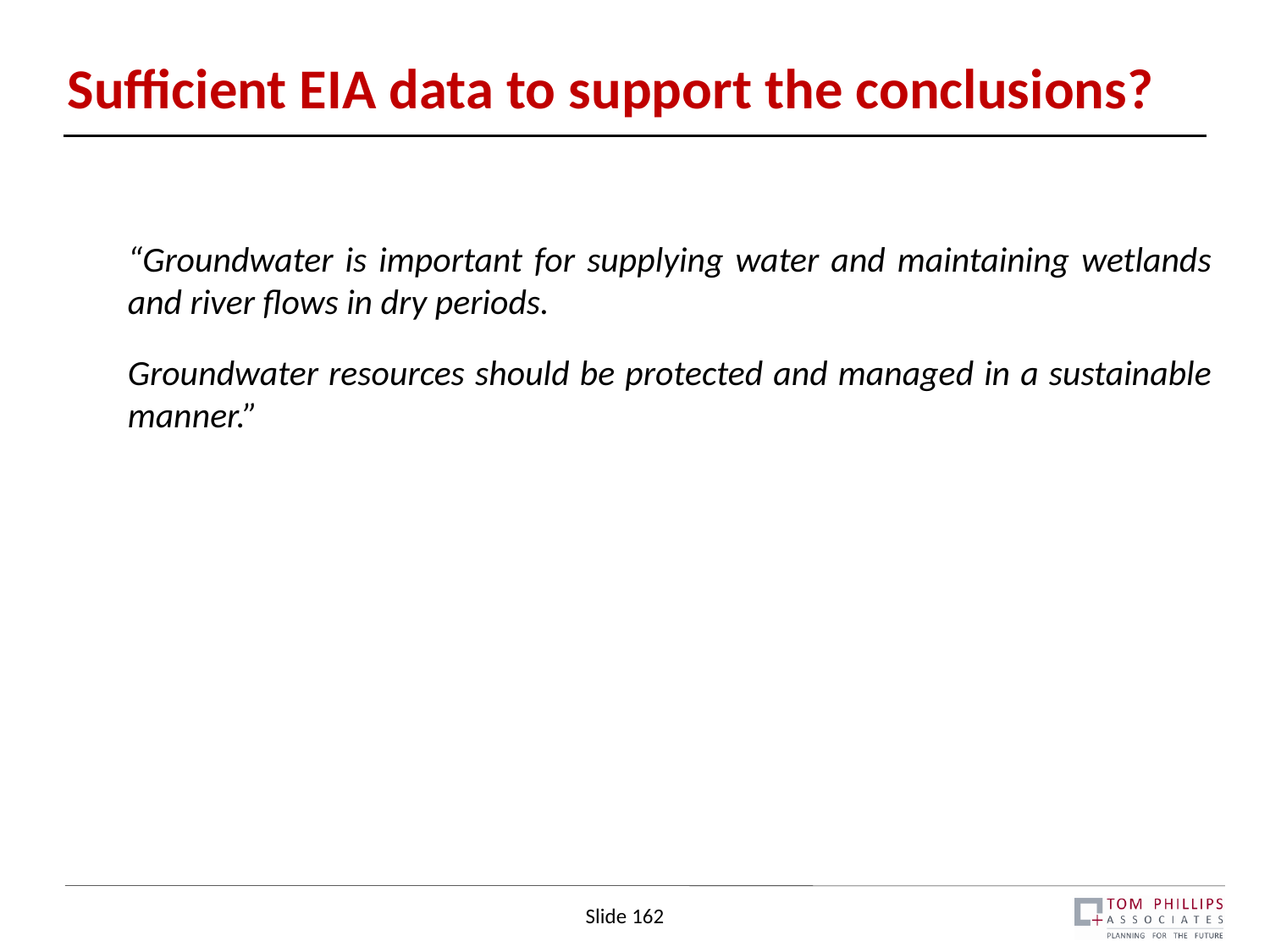

# Sufficient EIA data to support the conclusions?

“Groundwater is important for supplying water and maintaining wetlands and river flows in dry periods.
Groundwater resources should be protected and managed in a sustainable manner.”